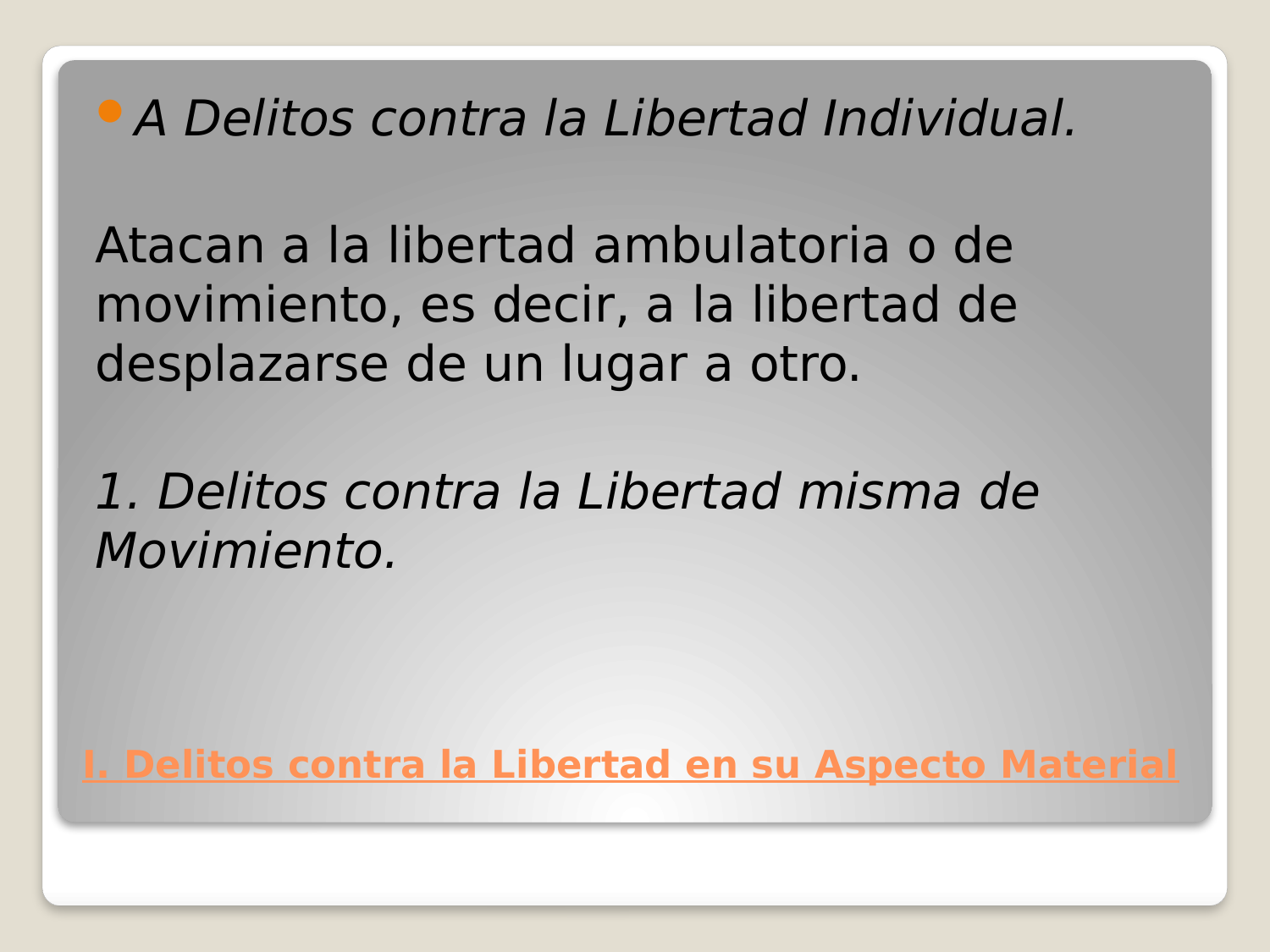

A Delitos contra la Libertad Individual.

Atacan a la libertad ambulatoria o de movimiento, es decir, a la libertad de desplazarse de un lugar a otro.

1. Delitos contra la Libertad misma de Movimiento.

# I. Delitos contra la Libertad en su Aspecto Material